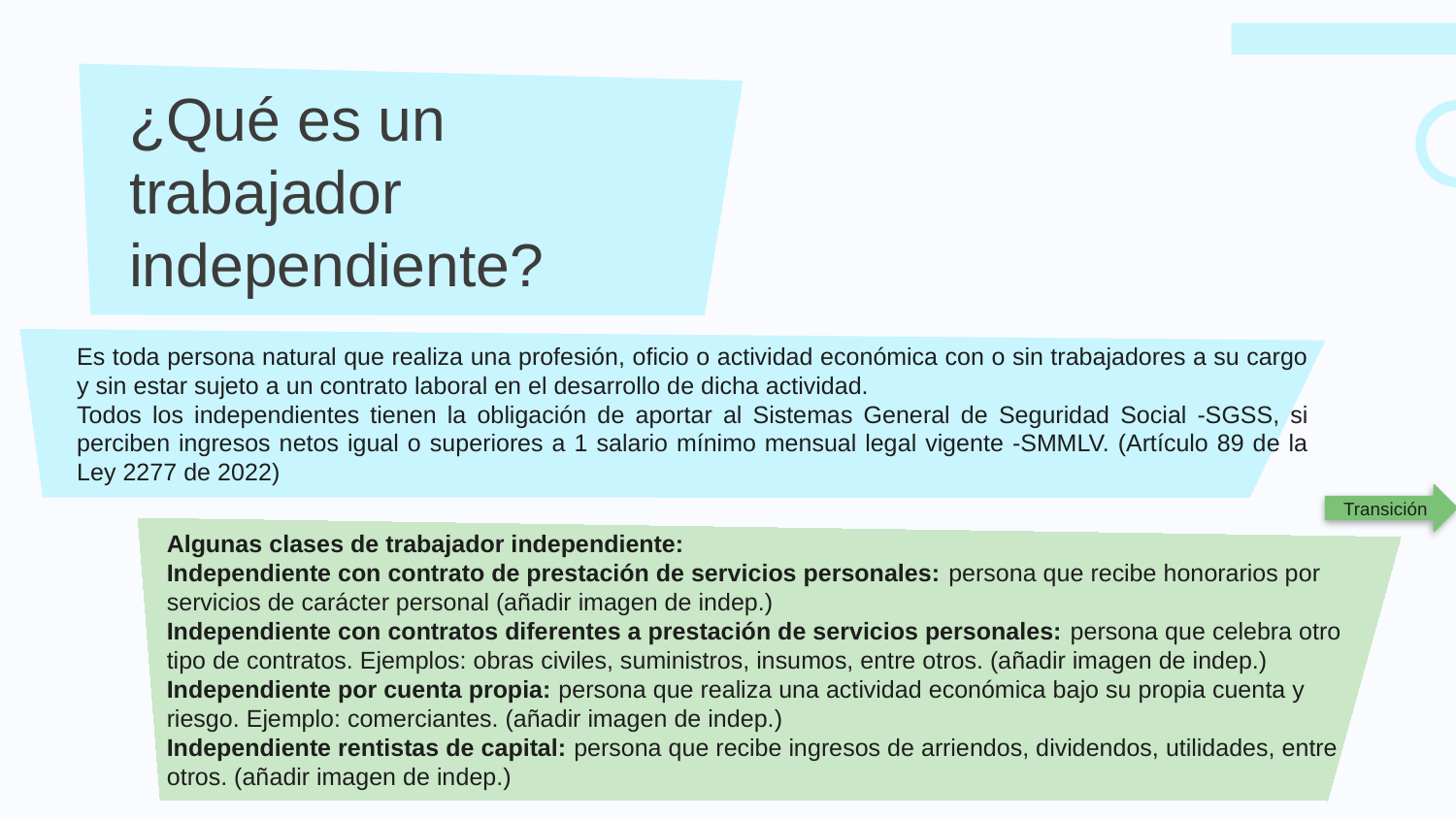

# ¿Qué es un trabajador independiente?
Es toda persona natural que realiza una profesión, oficio o actividad económica con o sin trabajadores a su cargo y sin estar sujeto a un contrato laboral en el desarrollo de dicha actividad.
Todos los independientes tienen la obligación de aportar al Sistemas General de Seguridad Social -SGSS, si perciben ingresos netos igual o superiores a 1 salario mínimo mensual legal vigente -SMMLV. (Artículo 89 de la Ley 2277 de 2022)
Transición
Algunas clases de trabajador independiente:
Independiente con contrato de prestación de servicios personales: persona que recibe honorarios por servicios de carácter personal (añadir imagen de indep.)
Independiente con contratos diferentes a prestación de servicios personales: persona que celebra otro tipo de contratos. Ejemplos: obras civiles, suministros, insumos, entre otros. (añadir imagen de indep.)
Independiente por cuenta propia: persona que realiza una actividad económica bajo su propia cuenta y riesgo. Ejemplo: comerciantes. (añadir imagen de indep.)
Independiente rentistas de capital: persona que recibe ingresos de arriendos, dividendos, utilidades, entre otros. (añadir imagen de indep.)